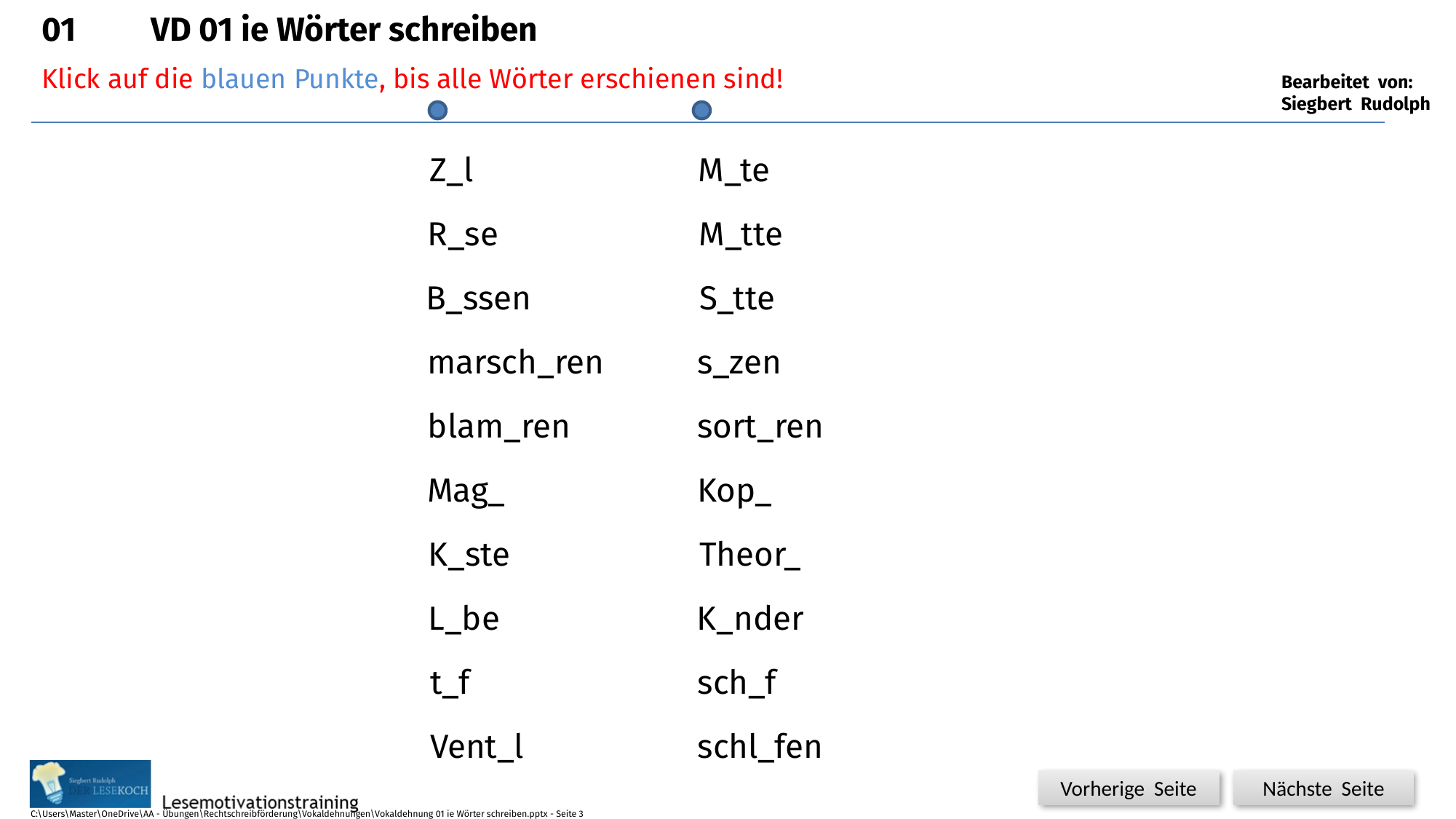

01	VD 01 ie Wörter schreiben
3
Klick auf die blauen Punkte, bis alle Wörter erschienen sind!

Z_l
M_te
R_se
M_tte
B_ssen
S_tte
marsch_ren
s_zen
blam_ren
sort_ren
Mag_
Kop_
K_ste
Theor_
L_be
K_nder
t_f
sch_f
Vent_l
schl_fen
C:\Users\Master\OneDrive\AA - Übungen\Rechtschreibförderung\Vokaldehnungen\Vokaldehnung 01 ie Wörter schreiben.pptx - Seite 3